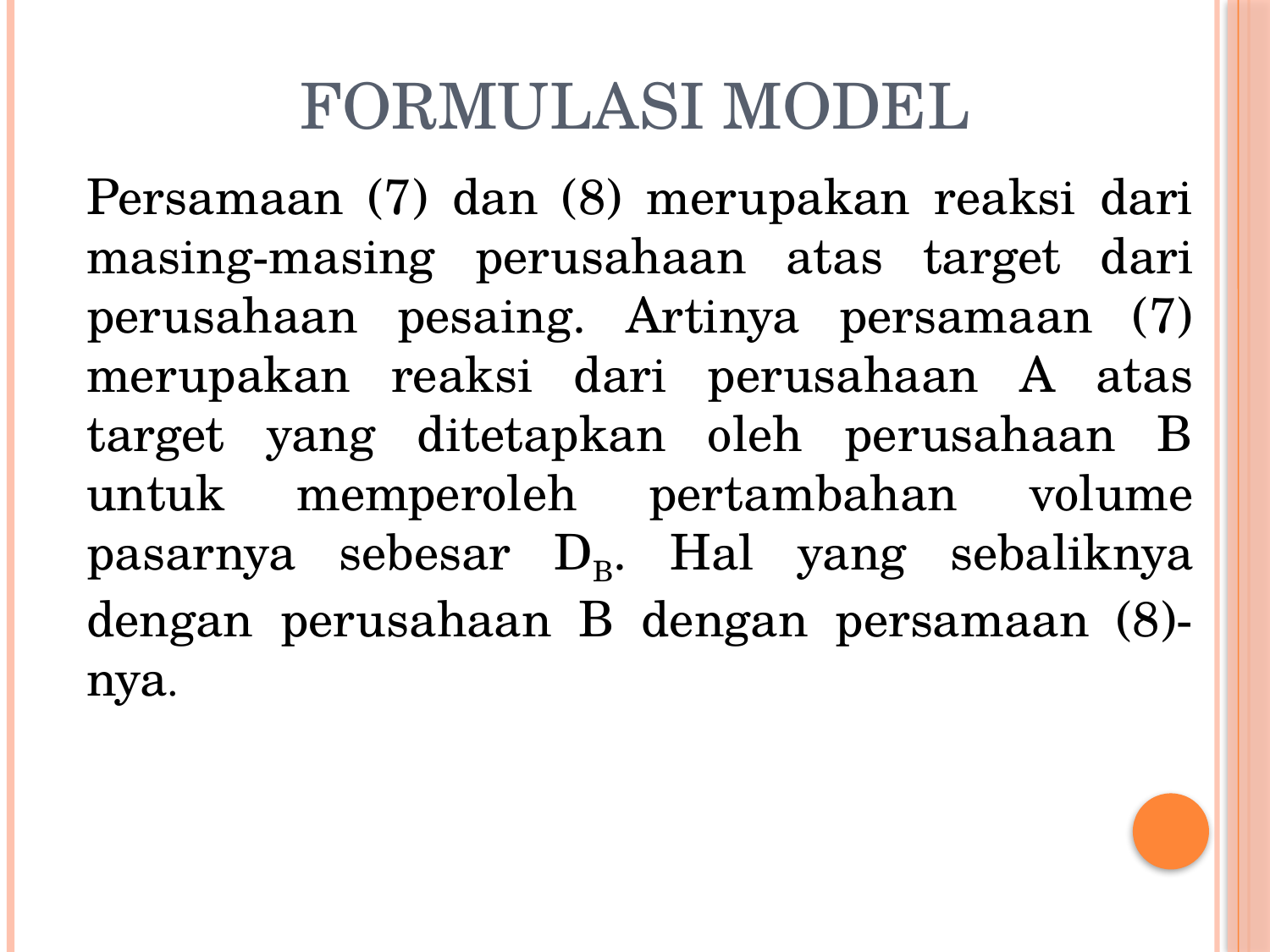

# Formulasi Model
Persamaan (7) dan (8) merupakan reaksi dari masing-masing perusahaan atas target dari perusahaan pesaing. Artinya persamaan (7) merupakan reaksi dari perusahaan A atas target yang ditetapkan oleh perusahaan B untuk memperoleh pertambahan volume pasarnya sebesar DB. Hal yang sebaliknya dengan perusahaan B dengan persamaan (8)-nya.